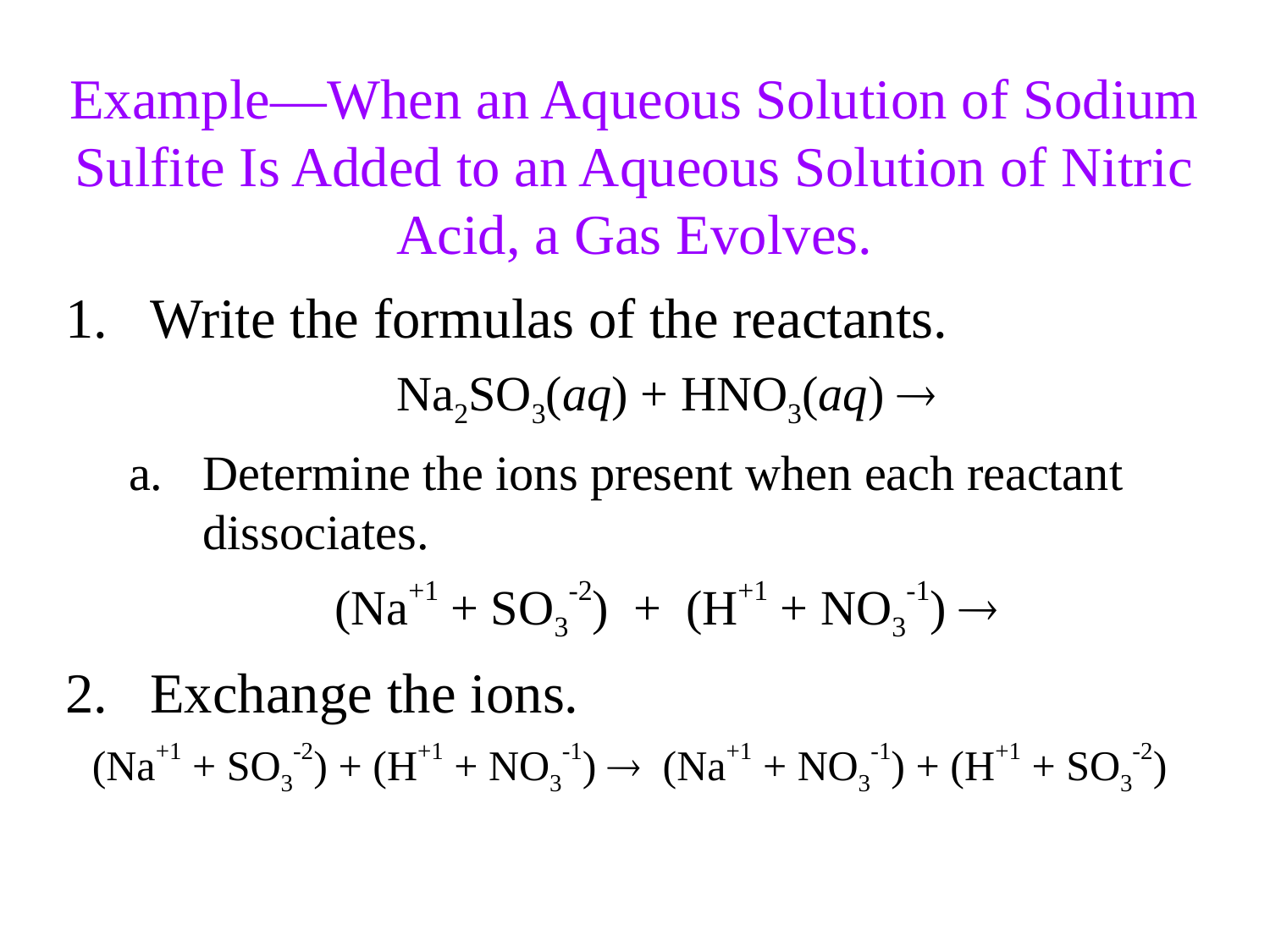

Example—When an Aqueous Solution of Sodium Sulfite Is Added to an Aqueous Solution of Nitric Acid, a Gas Evolves.
Write the formulas of the reactants.
Na2SO3(aq) + HNO3(aq) →
a.	Determine the ions present when each reactant dissociates.
(Na+1 + SO3-2)  +  (H+1 + NO3-1) →
Exchange the ions.
(Na+1 + SO3-2) + (H+1 + NO3-1) → (Na+1 + NO3-1) + (H+1 + SO3-2)